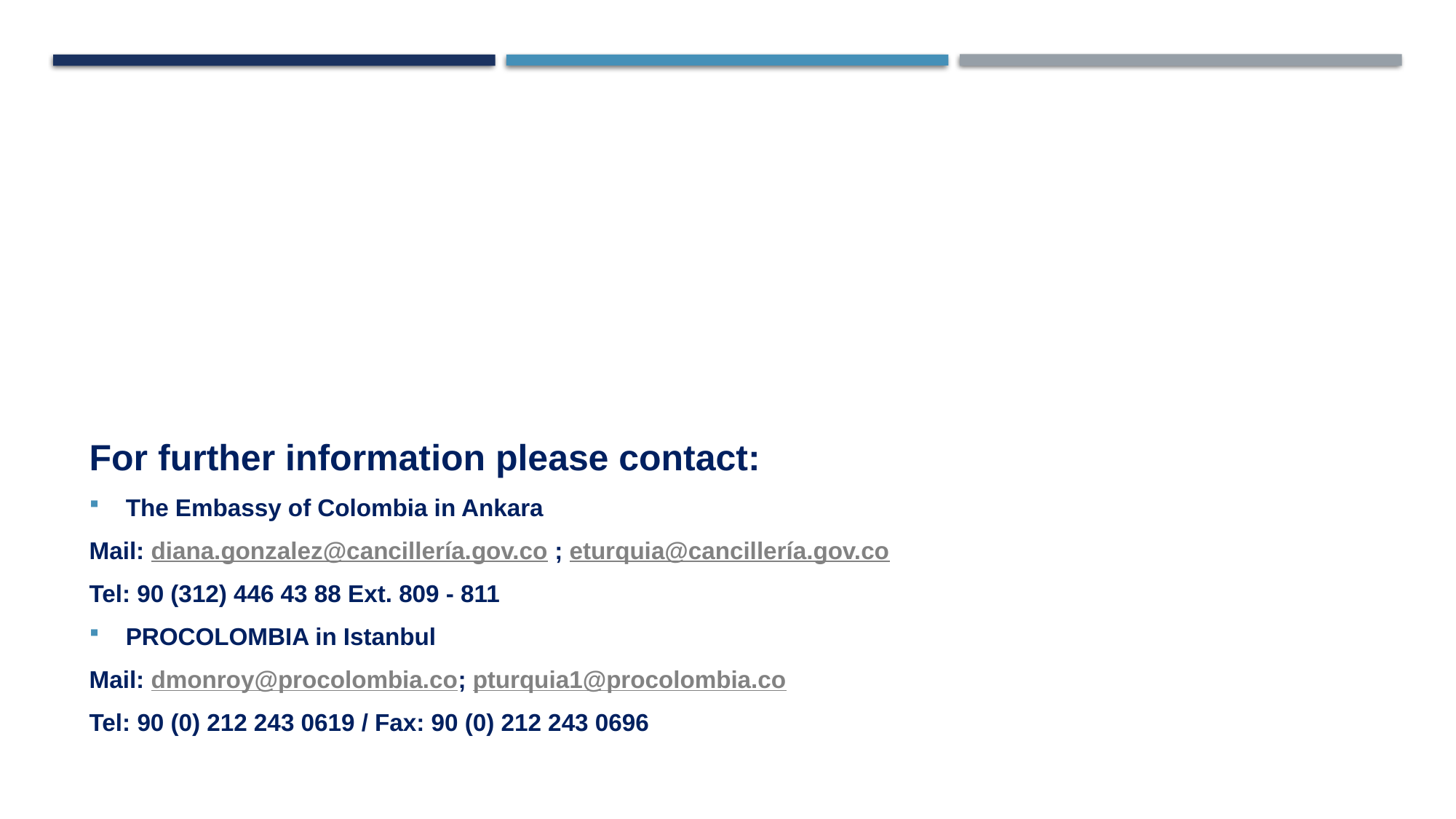

For further information please contact:
The Embassy of Colombia in Ankara
Mail: diana.gonzalez@cancillería.gov.co ; eturquia@cancillería.gov.co
Tel: 90 (312) 446 43 88 Ext. 809 - 811
PROCOLOMBIA in Istanbul
Mail: dmonroy@procolombia.co; pturquia1@procolombia.co
Tel: 90 (0) 212 243 0619 / Fax: 90 (0) 212 243 0696